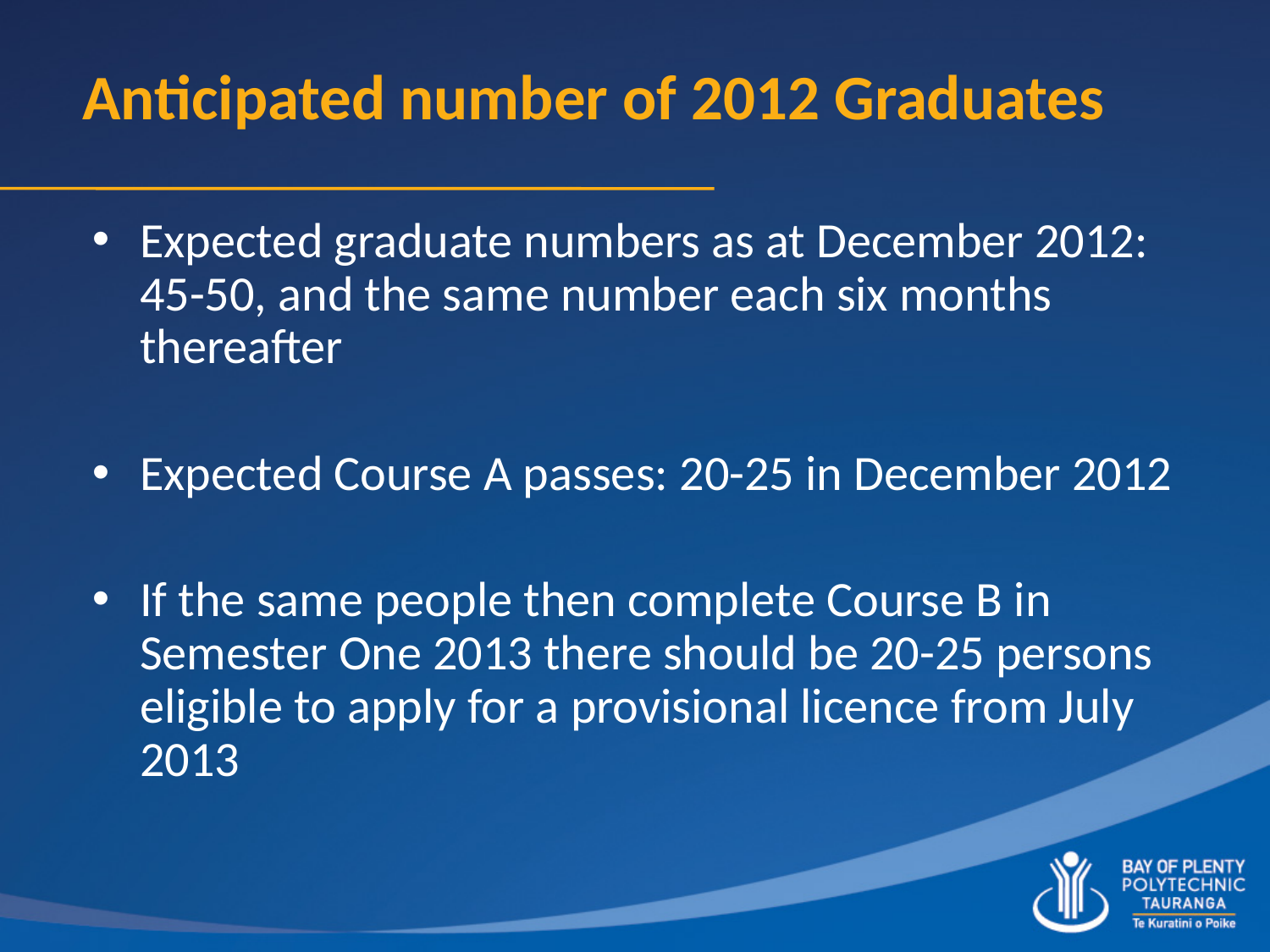

# Anticipated number of 2012 Graduates
Expected graduate numbers as at December 2012: 45-50, and the same number each six months thereafter

Expected Course A passes: 20-25 in December 2012

If the same people then complete Course B in Semester One 2013 there should be 20-25 persons eligible to apply for a provisional licence from July 2013